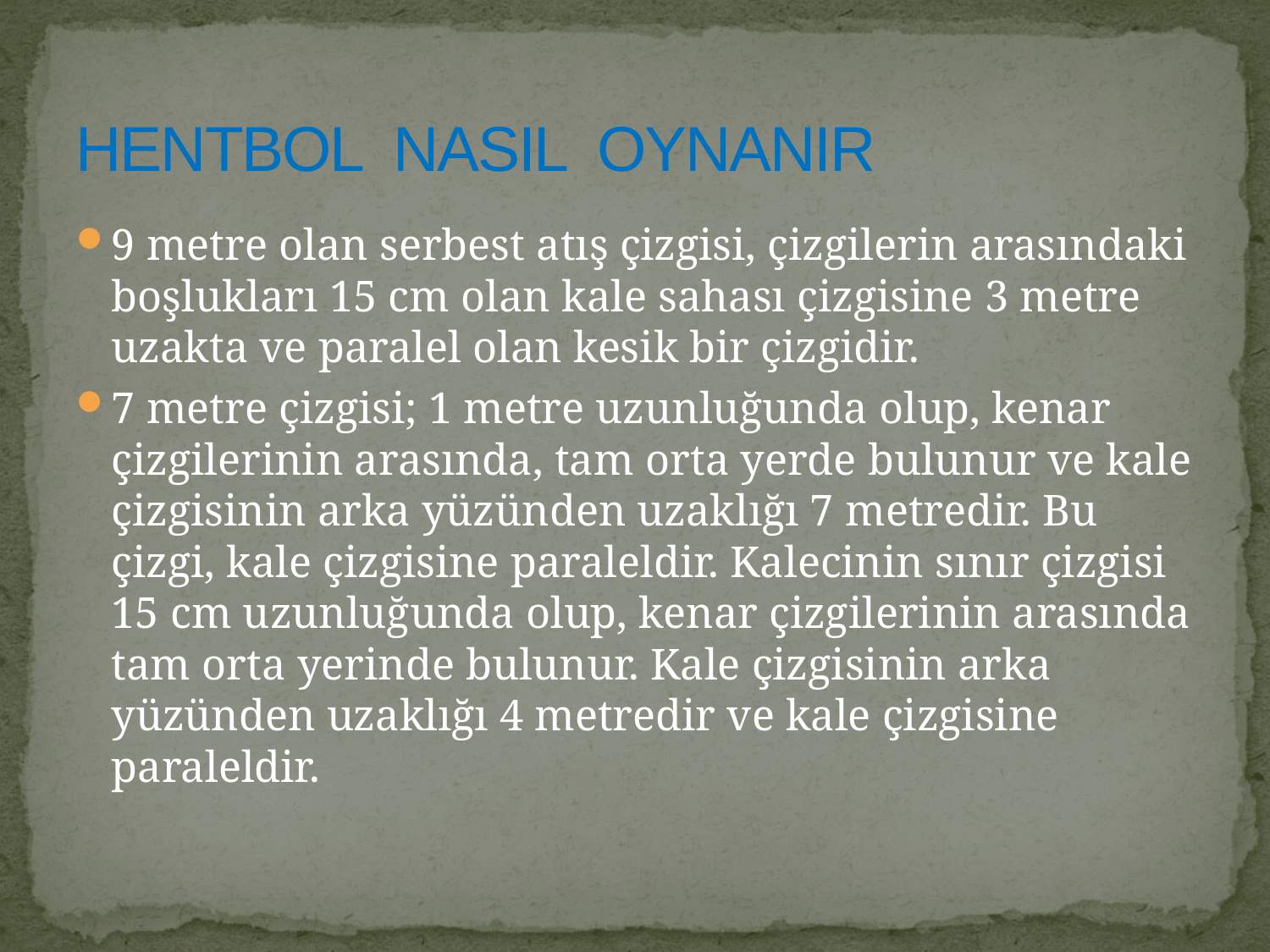

# HENTBOL  NASIL  OYNANIR
9 metre olan serbest atış çizgisi, çizgilerin arasındaki boşlukları 15 cm olan kale sahası çizgisine 3 metre uzakta ve paralel olan kesik bir çizgidir.
7 metre çizgisi; 1 metre uzunluğunda olup, kenar çizgilerinin arasında, tam orta yerde bulunur ve kale çizgisinin arka yüzünden uzaklığı 7 metredir. Bu çizgi, kale çizgisine paraleldir. Kalecinin sınır çizgisi 15 cm uzunluğunda olup, kenar çizgilerinin arasında tam orta yerinde bulunur. Kale çizgisinin arka yüzünden uzaklığı 4 metredir ve kale çizgisine paraleldir.